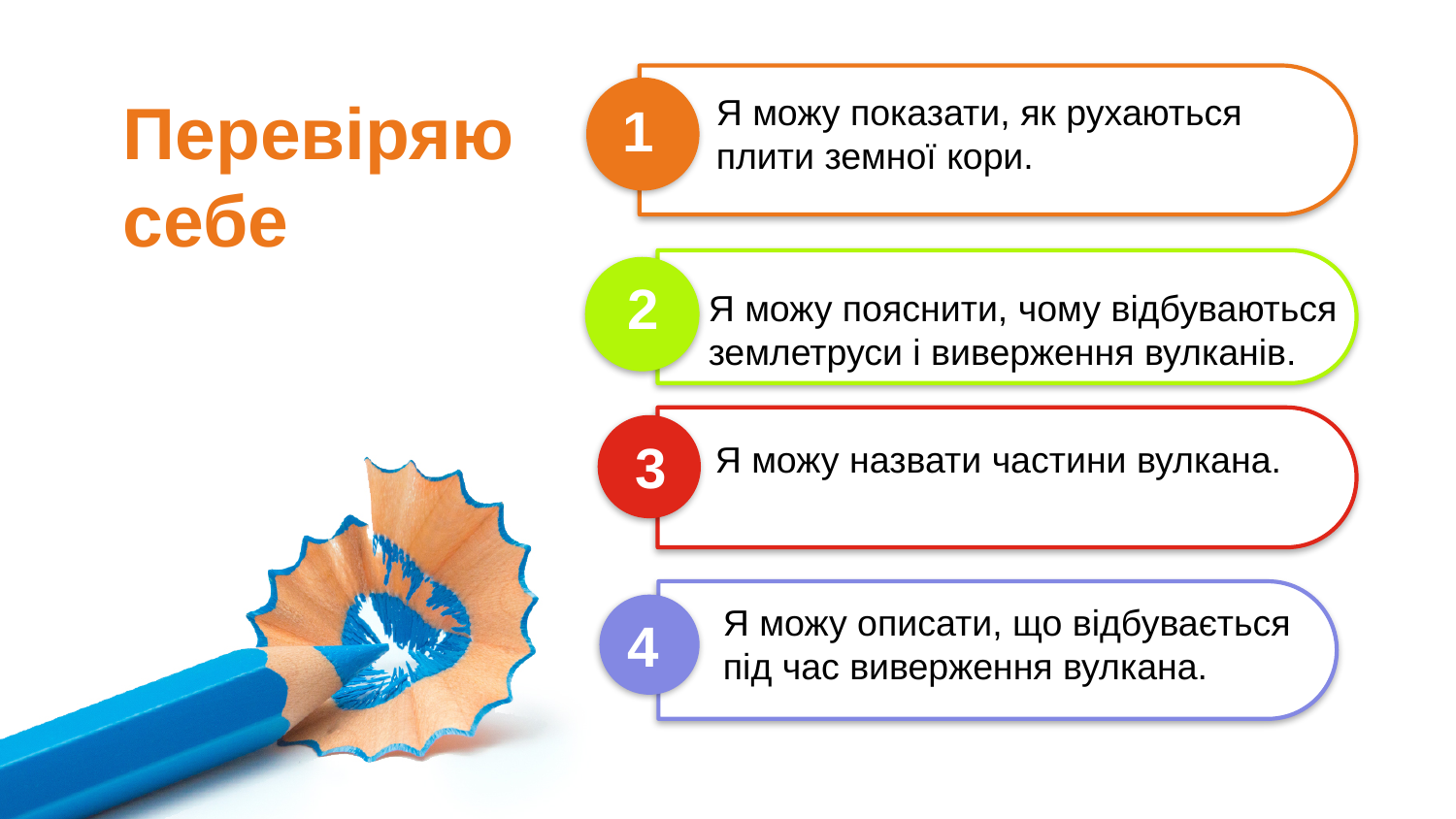

Перевіряю себе

Я можу показати, як рухаються
плити земної кори.
1

2
Я можу пояснити, чому відбуваються землетруси і виверження вулканів.

3
Я можу назвати частини вулкана.
Я можу описати, що відбувається
під час виверження вулкана.

4